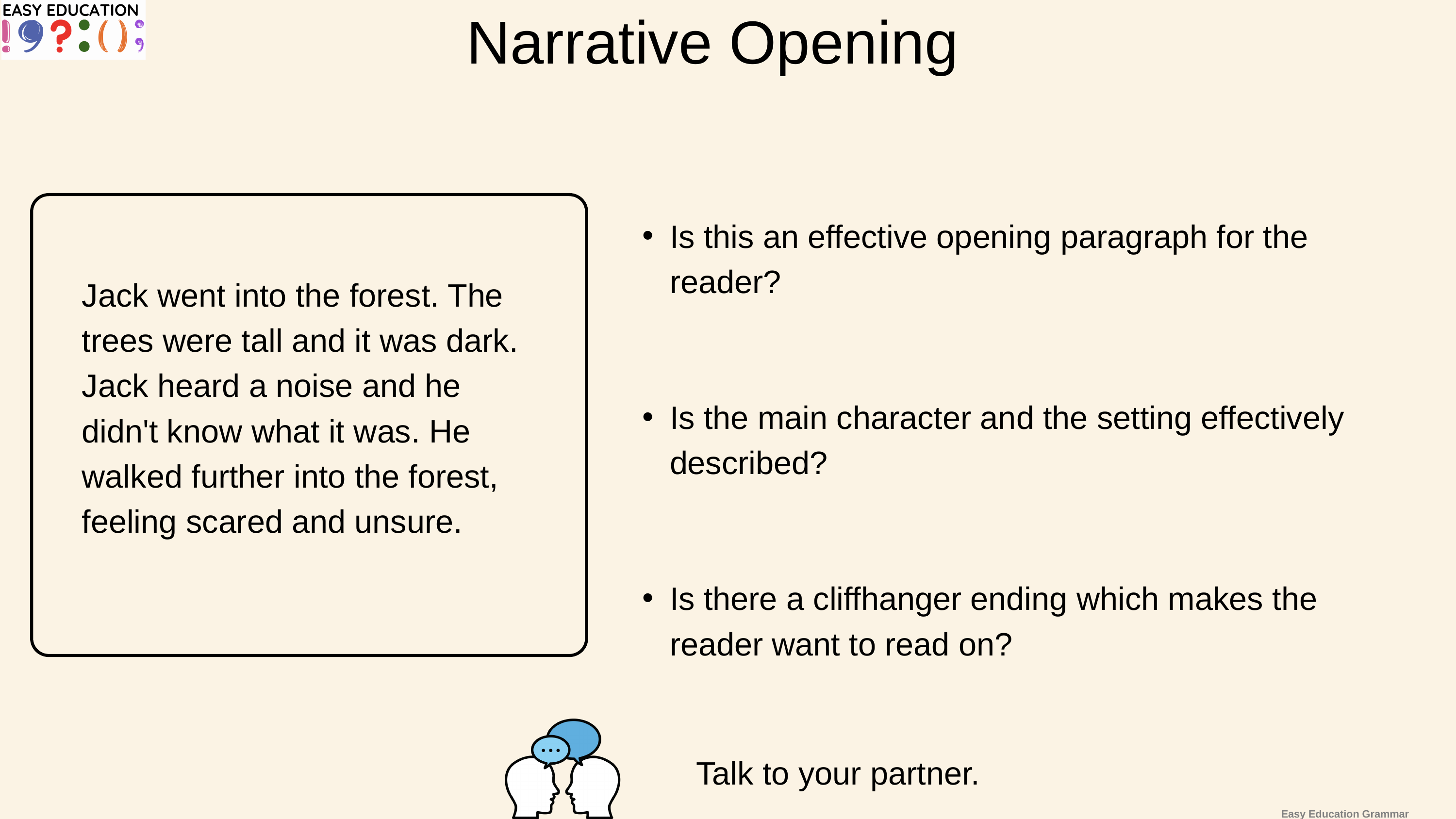

Narrative Opening

Is this an effective opening paragraph for the reader?

Is the main character and the setting effectively described?

Is there a cliffhanger ending which makes the reader want to read on?
Jack went into the forest. The trees were tall and it was dark. Jack heard a noise and he didn't know what it was. He walked further into the forest, feeling scared and unsure.

Talk to your partner.